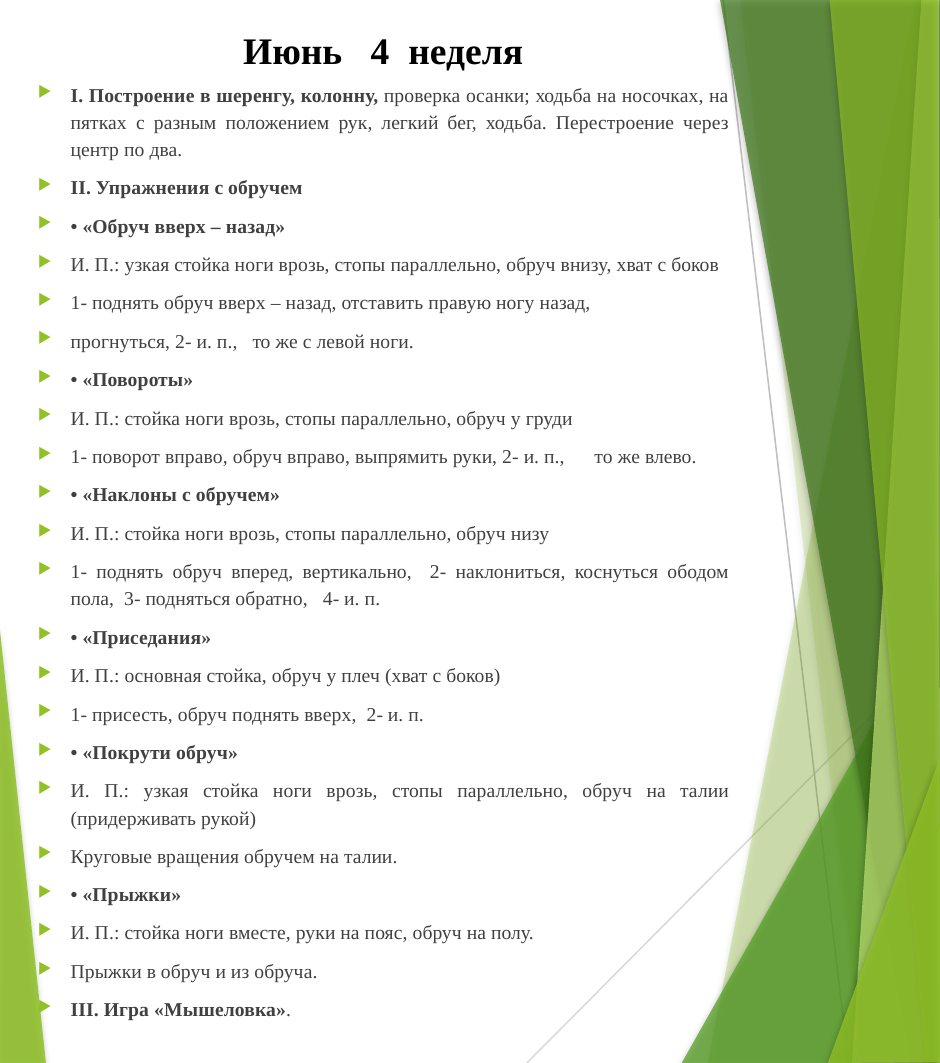

# Июнь   4  неделя
I. Построение в шеренгу, колонну, проверка осанки; ходьба на носочках, на пятках с разным положением рук, легкий бег, ходьба. Перестроение через центр по два.
II. Упражнения с обручем
• «Обруч вверх – назад»
И. П.: узкая стойка ноги врозь, стопы параллельно, обруч внизу, хват с боков
1- поднять обруч вверх – назад, отставить правую ногу назад,
прогнуться, 2- и. п.,   то же с левой ноги.
• «Повороты»
И. П.: стойка ноги врозь, стопы параллельно, обруч у груди
1- поворот вправо, обруч вправо, выпрямить руки, 2- и. п.,      то же влево.
• «Наклоны с обручем»
И. П.: стойка ноги врозь, стопы параллельно, обруч низу
1- поднять обруч вперед, вертикально,  2- наклониться, коснуться ободом пола,  3- подняться обратно,   4- и. п.
• «Приседания»
И. П.: основная стойка, обруч у плеч (хват с боков)
1- присесть, обруч поднять вверх,  2- и. п.
• «Покрути обруч»
И. П.: узкая стойка ноги врозь, стопы параллельно, обруч на талии (придерживать рукой)
Круговые вращения обручем на талии.
• «Прыжки»
И. П.: стойка ноги вместе, руки на пояс, обруч на полу.
Прыжки в обруч и из обруча.
III. Игра «Мышеловка».